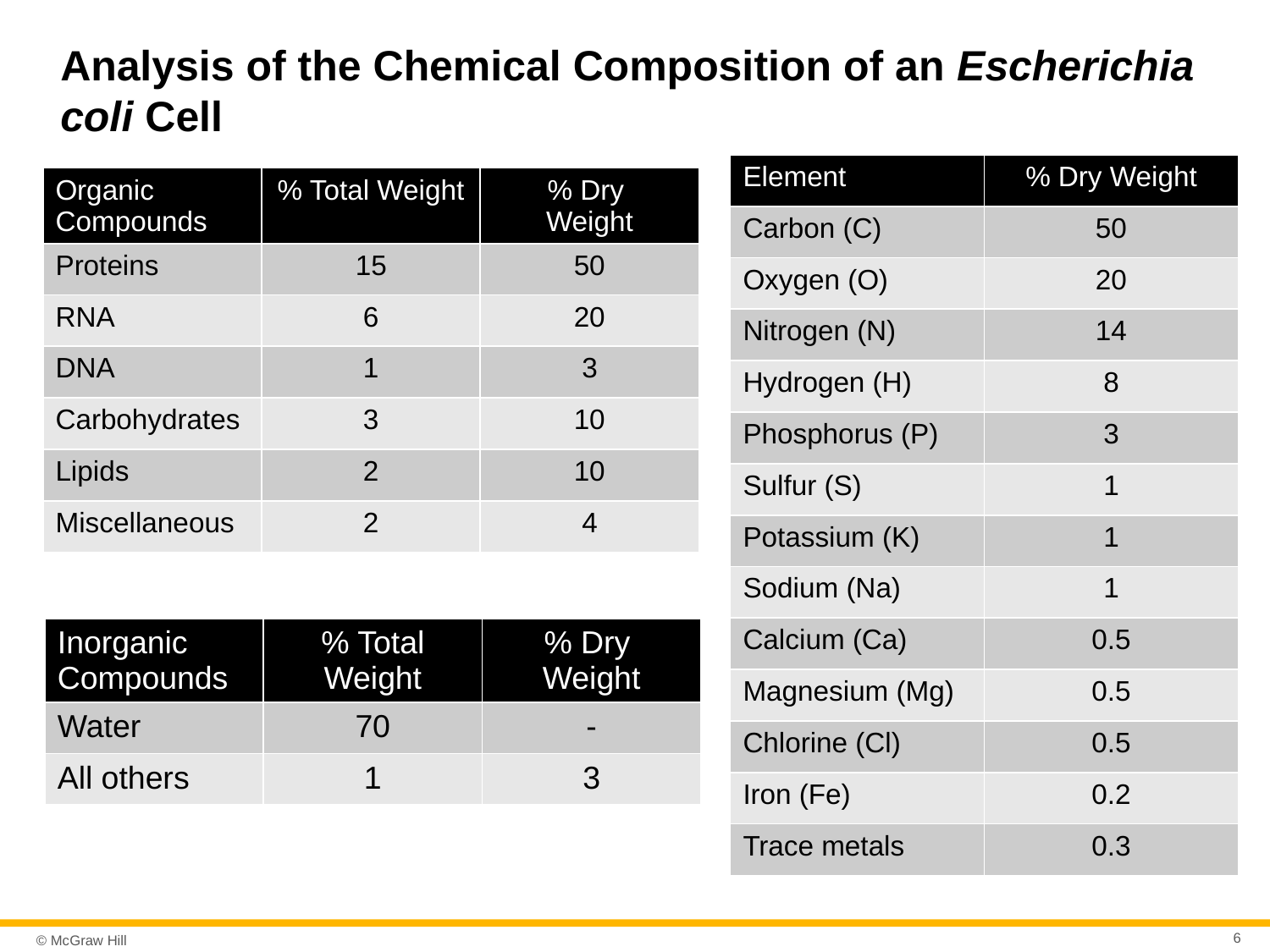

# Analysis of the Chemical Composition of an Escherichia coli Cell
| Element | % Dry Weight |
| --- | --- |
| Carbon (C) | 50 |
| Oxygen (O) | 20 |
| Nitrogen (N) | 14 |
| Hydrogen (H) | 8 |
| Phosphorus (P) | 3 |
| Sulfur (S) | 1 |
| Potassium (K) | 1 |
| Sodium (Na) | 1 |
| Calcium (Ca) | 0.5 |
| Magnesium (Mg) | 0.5 |
| Chlorine (Cl) | 0.5 |
| Iron (Fe) | 0.2 |
| Trace metals | 0.3 |
| Organic Compounds | % Total Weight | % Dry Weight |
| --- | --- | --- |
| Proteins | 15 | 50 |
| RNA | 6 | 20 |
| DNA | 1 | 3 |
| Carbohydrates | 3 | 10 |
| Lipids | 2 | 10 |
| Miscellaneous | 2 | 4 |
| Inorganic Compounds | % Total Weight | % Dry Weight |
| --- | --- | --- |
| Water | 70 | - |
| All others | 1 | 3 |